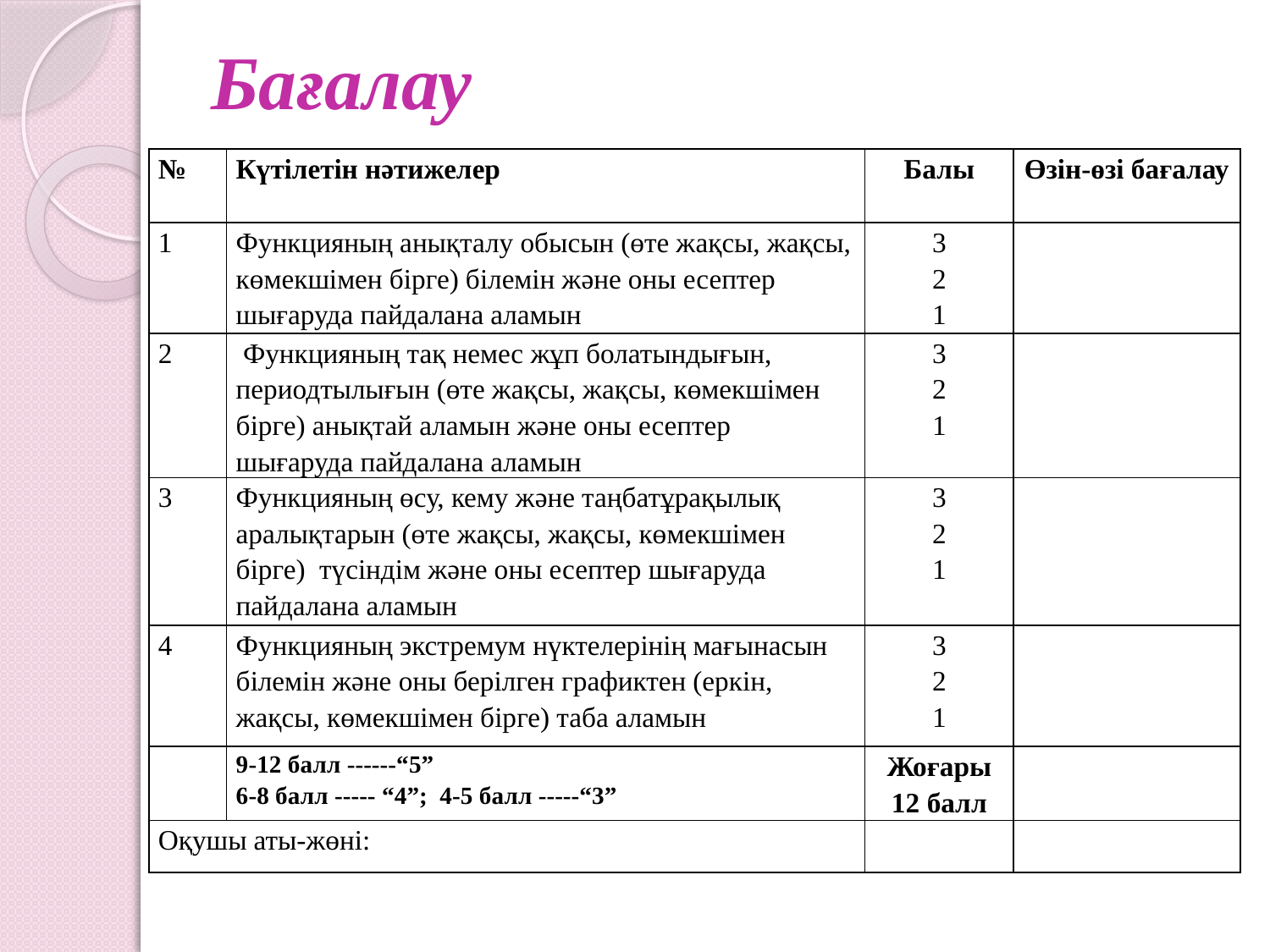

# Бағалау
| № | Күтілетін нәтижелер | Балы | Өзін-өзі бағалау |
| --- | --- | --- | --- |
| 1 | Функцияның анықталу обысын (өте жақсы, жақсы, көмекшімен бірге) білемін және оны есептер шығаруда пайдалана аламын | 3 2 1 |  |
| 2 | Функцияның тақ немес жұп болатындығын, периодтылығын (өте жақсы, жақсы, көмекшімен бірге) анықтай аламын және оны есептер шығаруда пайдалана аламын | 3 2 1 |  |
| 3 | Функцияның өсу, кему және таңбатұрақылық аралықтарын (өте жақсы, жақсы, көмекшімен бірге) түсіндім және оны есептер шығаруда пайдалана аламын | 3 2 1 |  |
| 4 | Функцияның экстремум нүктелерінің мағынасын білемін және оны берілген графиктен (еркін, жақсы, көмекшімен бірге) таба аламын | 3 2 1 |  |
|  | 9-12 балл ------“5” 6-8 балл ----- “4”; 4-5 балл -----“3” | Жоғары 12 балл |  |
| Оқушы аты-жөні: |  |  |  |